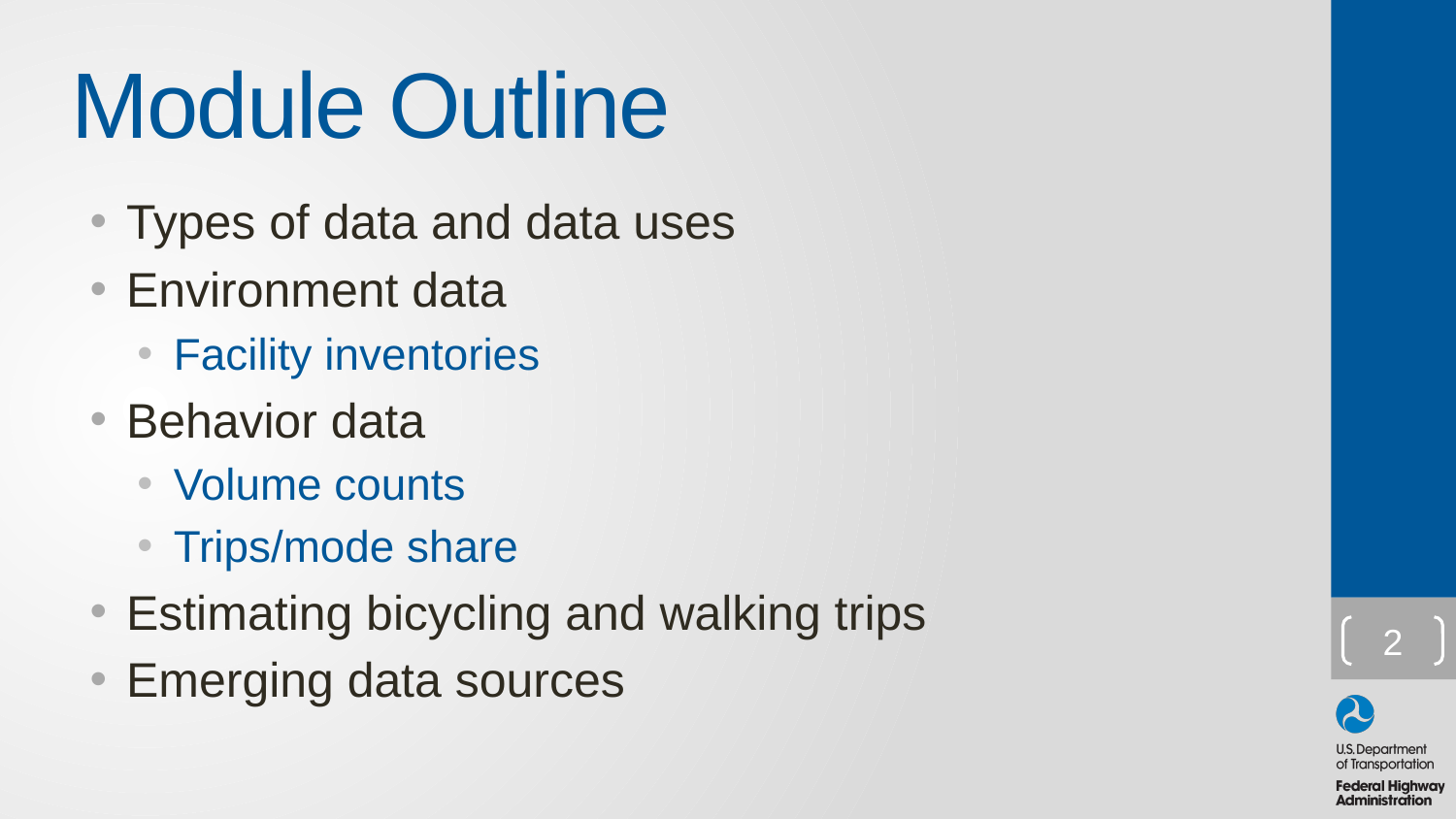

# Module Outline
Types of data and data uses
Environment data
Facility inventories
Behavior data
Volume counts
Trips/mode share
Estimating bicycling and walking trips
Emerging data sources

2